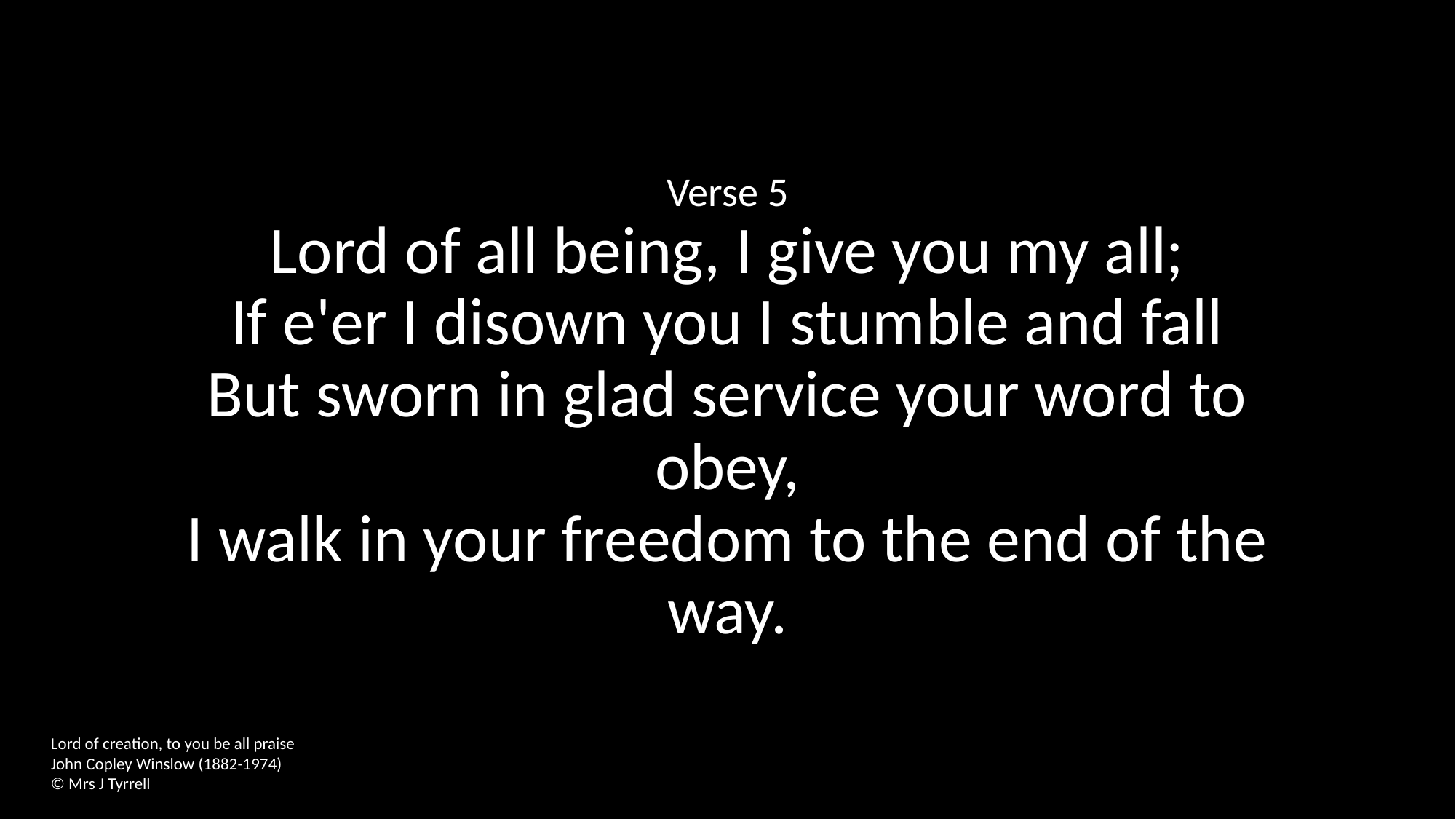

# Verse 5 Lord of all being, I give you my all; If e'er I disown you I stumble and fall But sworn in glad service your word to obey, I walk in your freedom to the end of the way.
Lord of creation, to you be all praise
John Copley Winslow (1882-1974)
© Mrs J Tyrrell